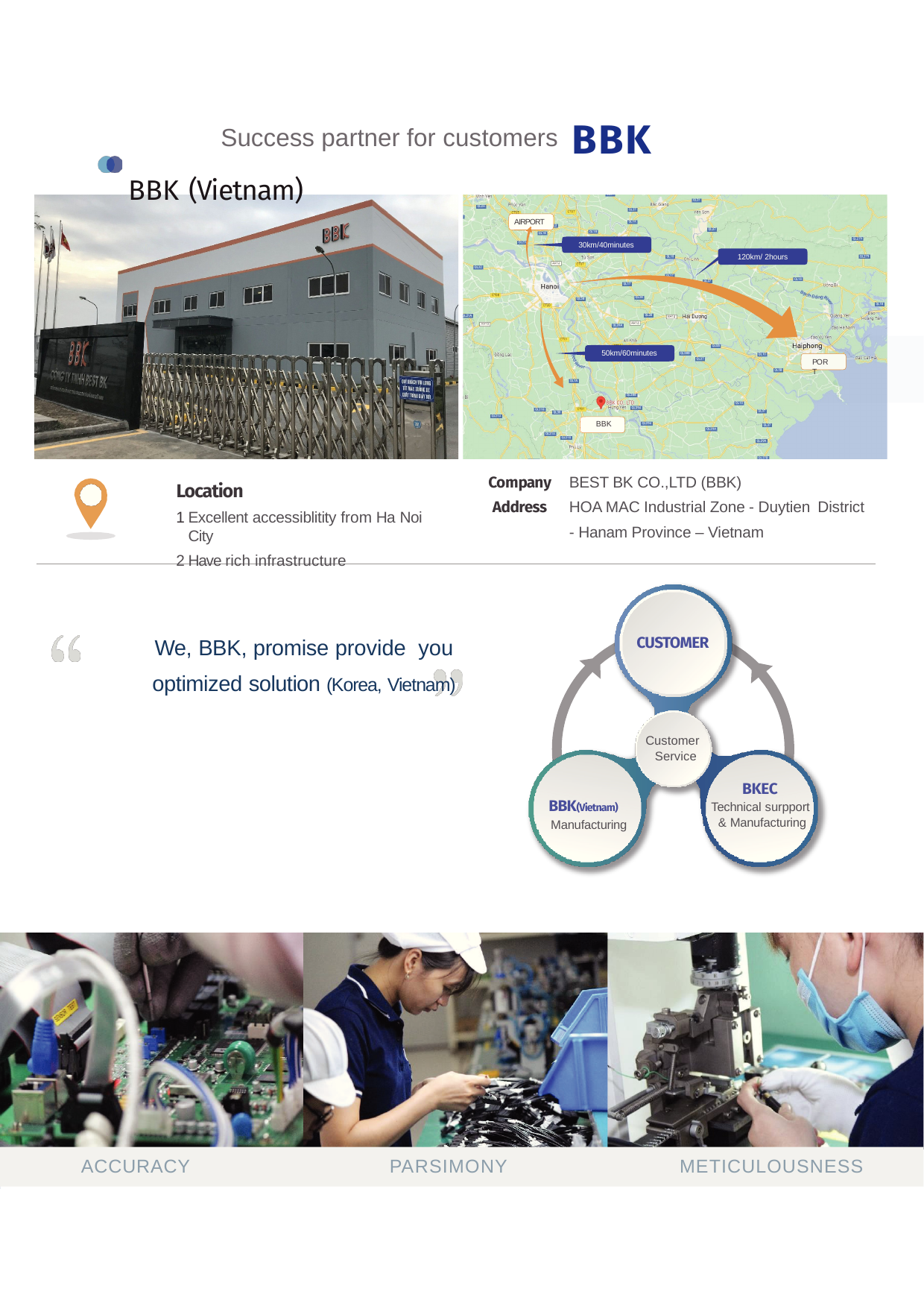

# Success partner for customers BBK
BBK (Vietnam)

AIRPORT
30km/40minutes
120km/ 2hours

50km/60minutes
PORT
BBK
BEST BK CO.,LTD (BBK)
HOA MAC Industrial Zone - Duytien District
- Hanam Province – Vietnam
Company  Address
Location
Excellent accessiblitity from Ha Noi City
Have rich infrastructure
We, BBK, promise provide  you optimized solution (Korea, Vietnam)
CUSTOMER
Customer  Service
BKEC
Technical surpport  & Manufacturing
BBK(Vietnam)
Manufacturing
ACCURACY
PARSIMONY
METICULOUSNESS